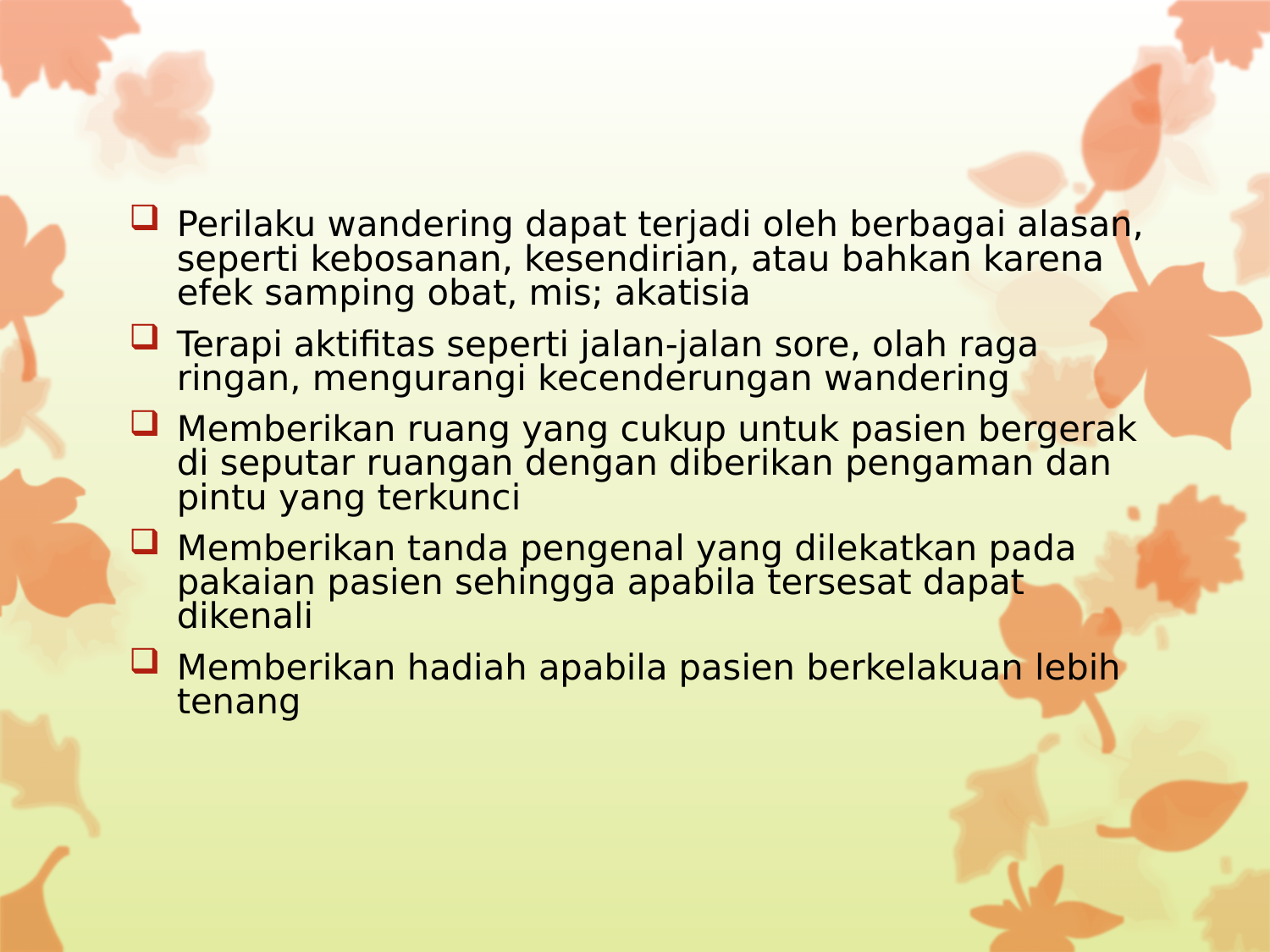

Perilaku wandering dapat terjadi oleh berbagai alasan, seperti kebosanan, kesendirian, atau bahkan karena efek samping obat, mis; akatisia
Terapi aktifitas seperti jalan-jalan sore, olah raga ringan, mengurangi kecenderungan wandering
Memberikan ruang yang cukup untuk pasien bergerak di seputar ruangan dengan diberikan pengaman dan pintu yang terkunci
Memberikan tanda pengenal yang dilekatkan pada pakaian pasien sehingga apabila tersesat dapat dikenali
Memberikan hadiah apabila pasien berkelakuan lebih tenang